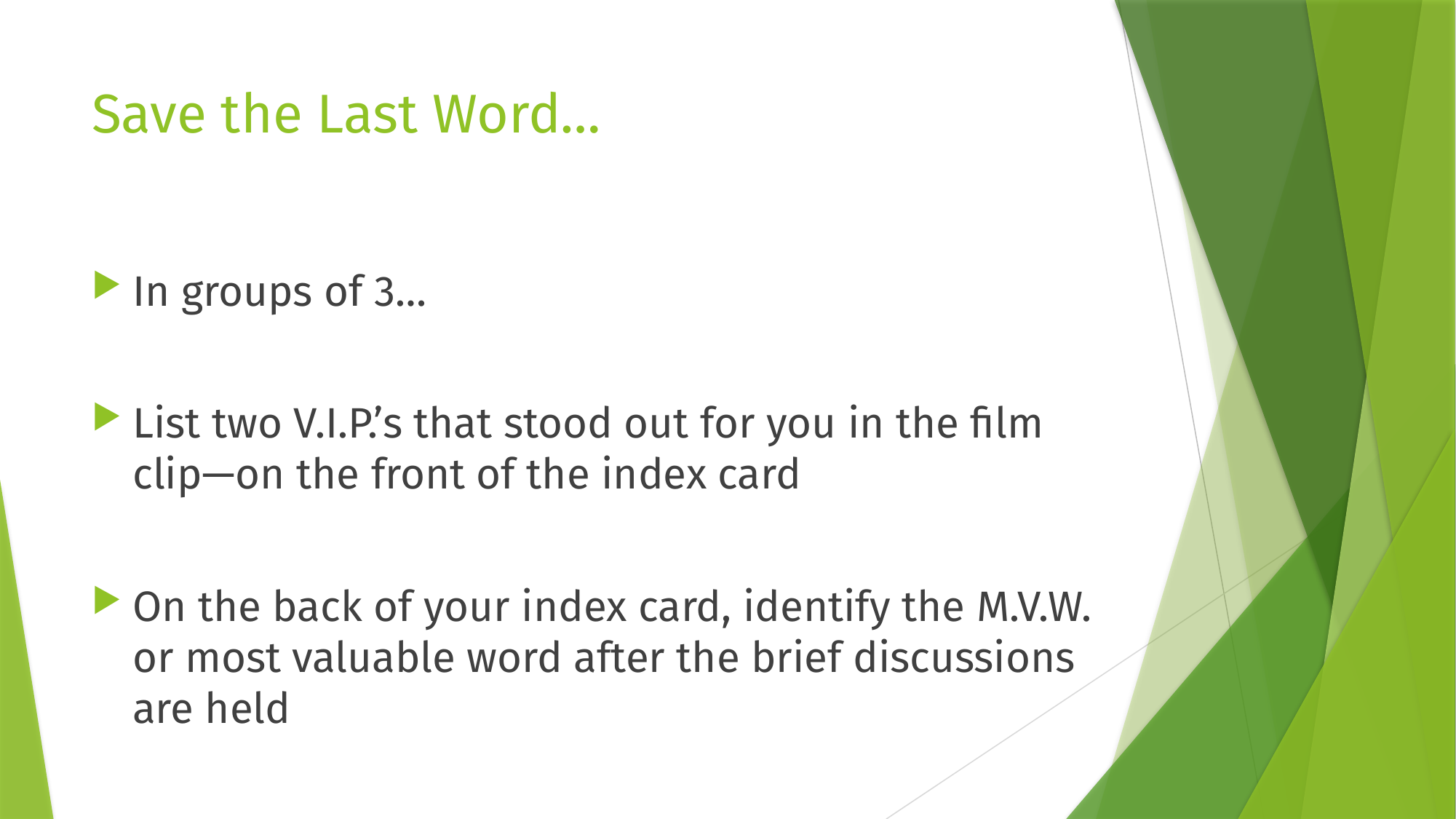

# Save the Last Word…
In groups of 3…

List two V.I.P.’s that stood out for you in the film clip—on the front of the index card

On the back of your index card, identify the M.V.W. or most valuable word after the brief discussions are held